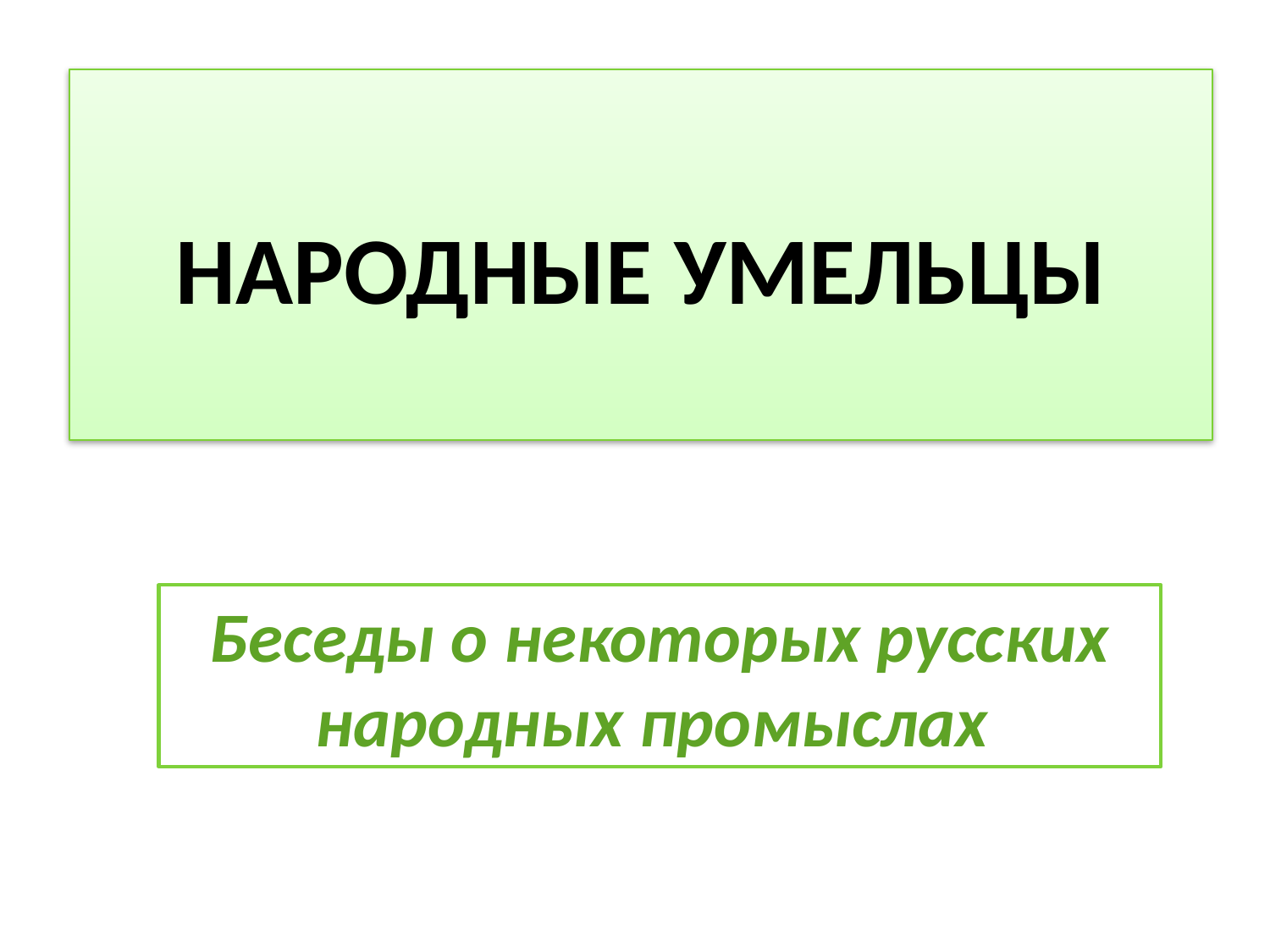

НАРОДНЫЕ УМЕЛЬЦЫ
Беседы о некоторых русских народных промыслах